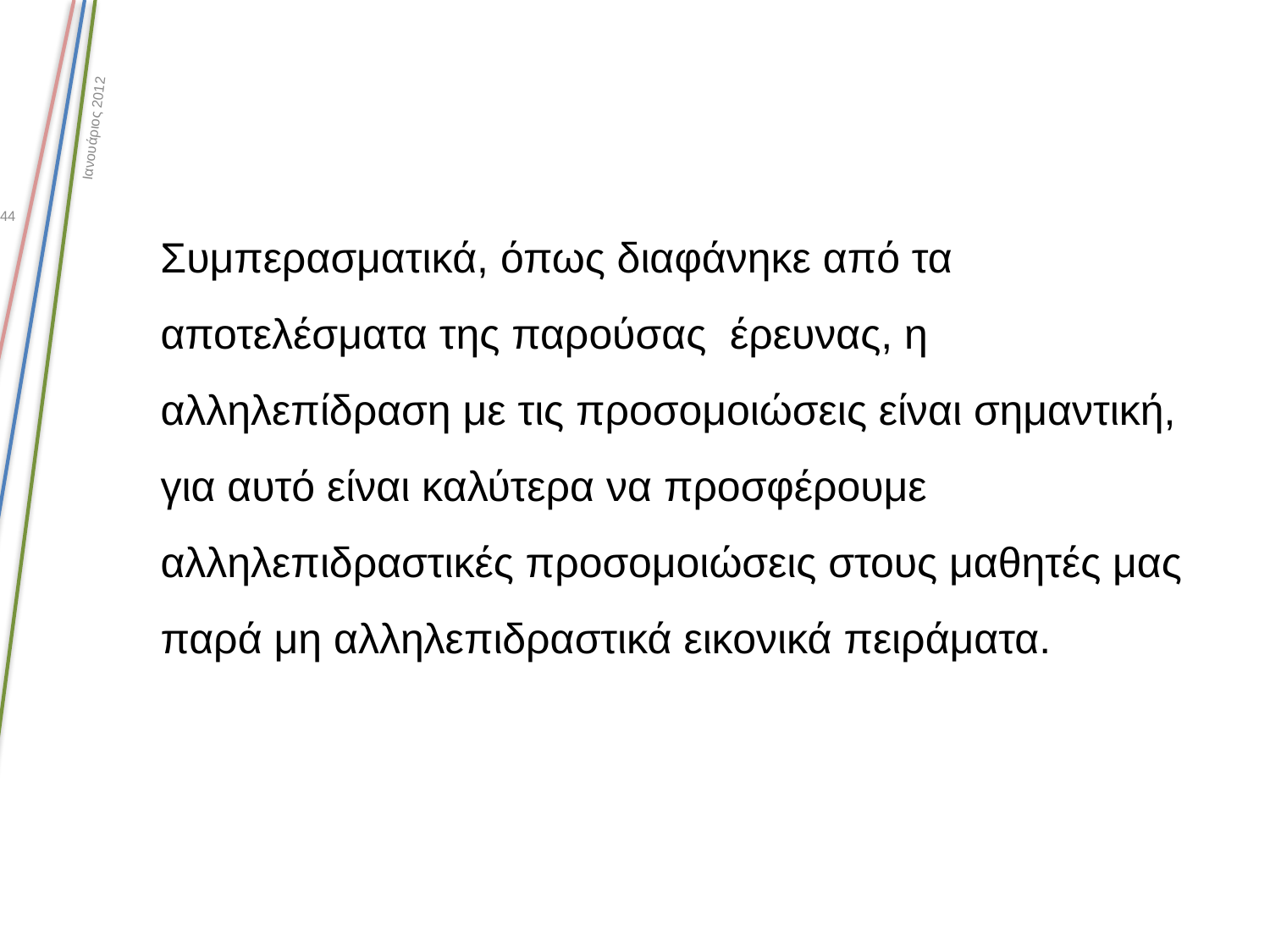

Ιανουάριος 2012
44
    Συμπερασματικά, όπως διαφάνηκε από τα  αποτελέσματα της παρούσας  έρευνας, η αλληλεπίδραση με τις προσομοιώσεις είναι σημαντική, για αυτό είναι καλύτερα να προσφέρουμε αλληλεπιδραστικές προσομοιώσεις στους μαθητές μας παρά μη αλληλεπιδραστικά εικονικά πειράματα.